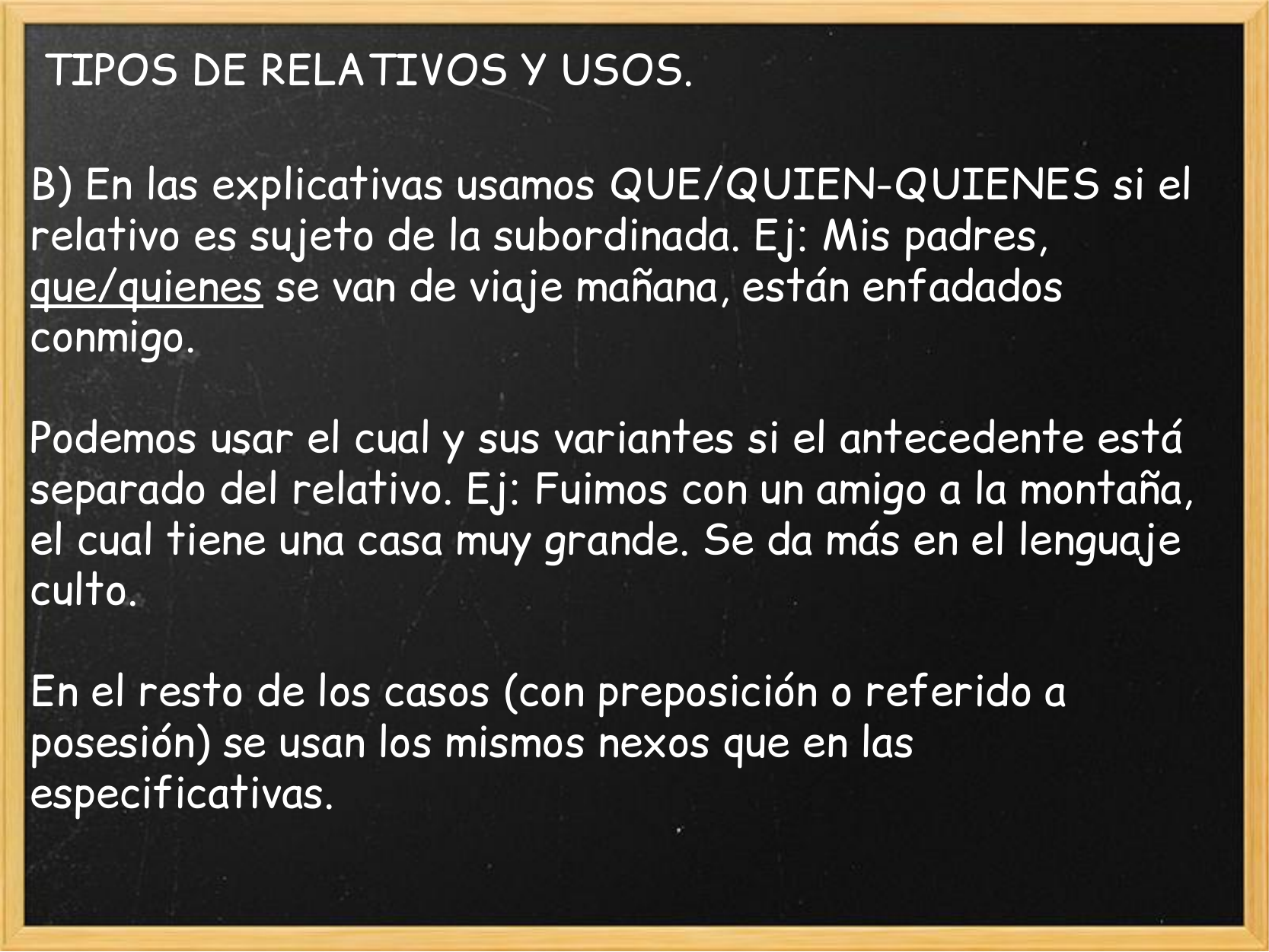

# TIPOS DE RELATIVOS Y USOS.
B) En las explicativas usamos QUE/QUIEN-QUIENES si el relativo es sujeto de la subordinada. Ej: Mis padres, que/quienes se van de viaje mañana, están enfadados conmigo.

Podemos usar el cual y sus variantes si el antecedente está separado del relativo. Ej: Fuimos con un amigo a la montaña, el cual tiene una casa muy grande. Se da más en el lenguaje culto.

En el resto de los casos (con preposición o referido a posesión) se usan los mismos nexos que en las especificativas.